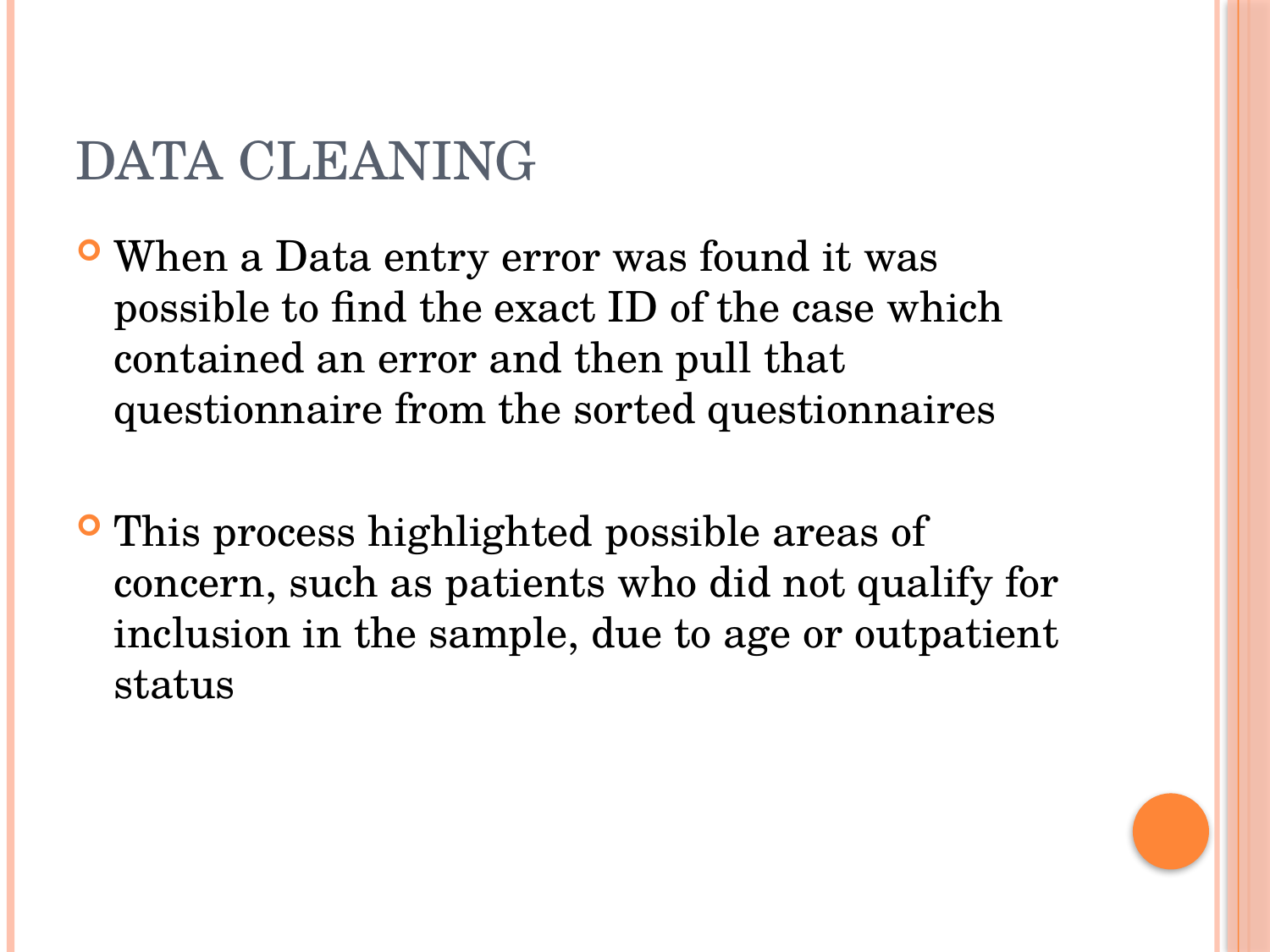

# Data cleaning
When a Data entry error was found it was possible to find the exact ID of the case which contained an error and then pull that questionnaire from the sorted questionnaires

This process highlighted possible areas of concern, such as patients who did not qualify for inclusion in the sample, due to age or outpatient status